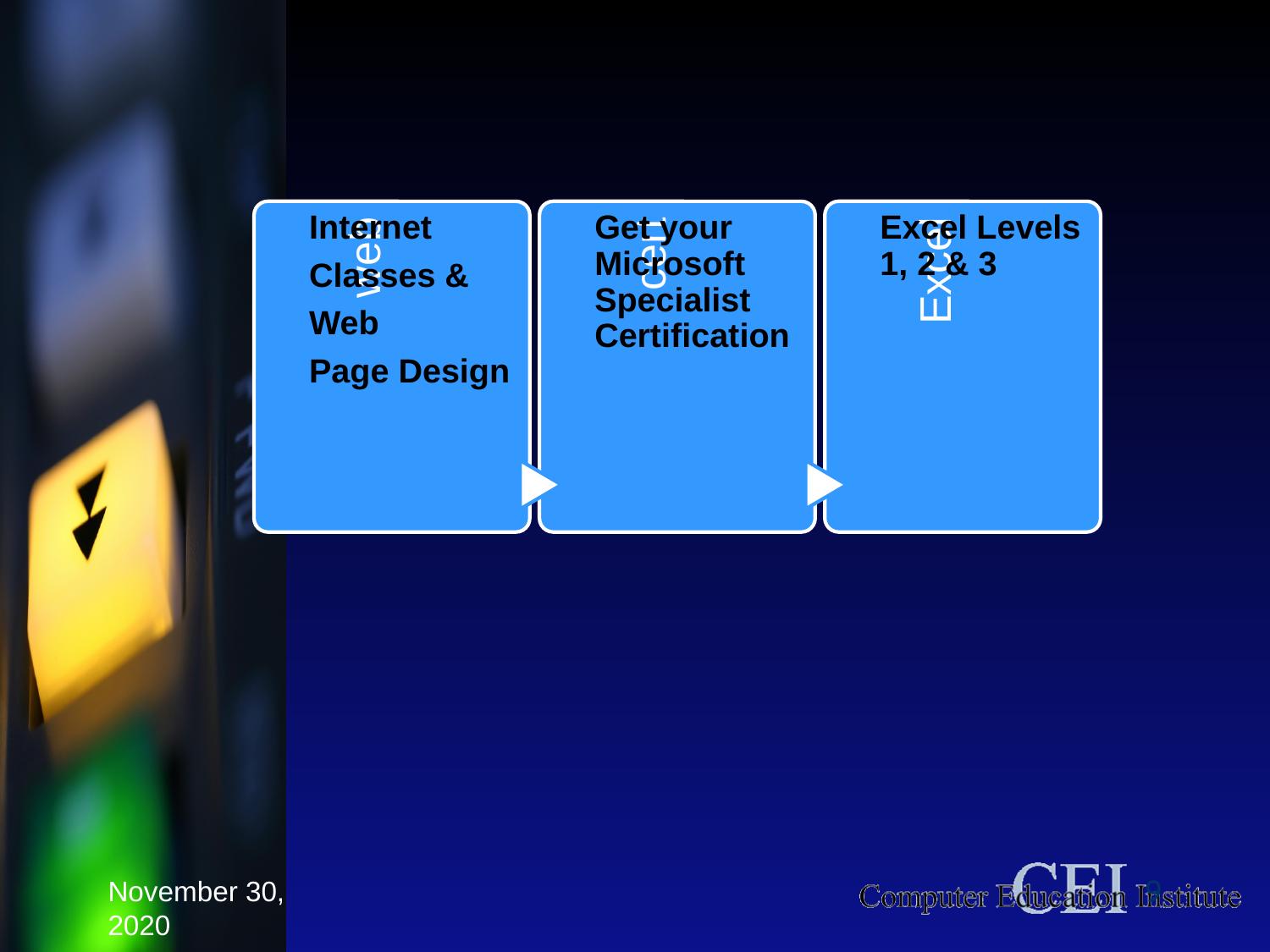

web
Internet
Classes &
Web
Page Design
cert
Get your Microsoft Specialist Certification
Excel
Excel Levels 1, 2 & 3
November 30, 2020
9